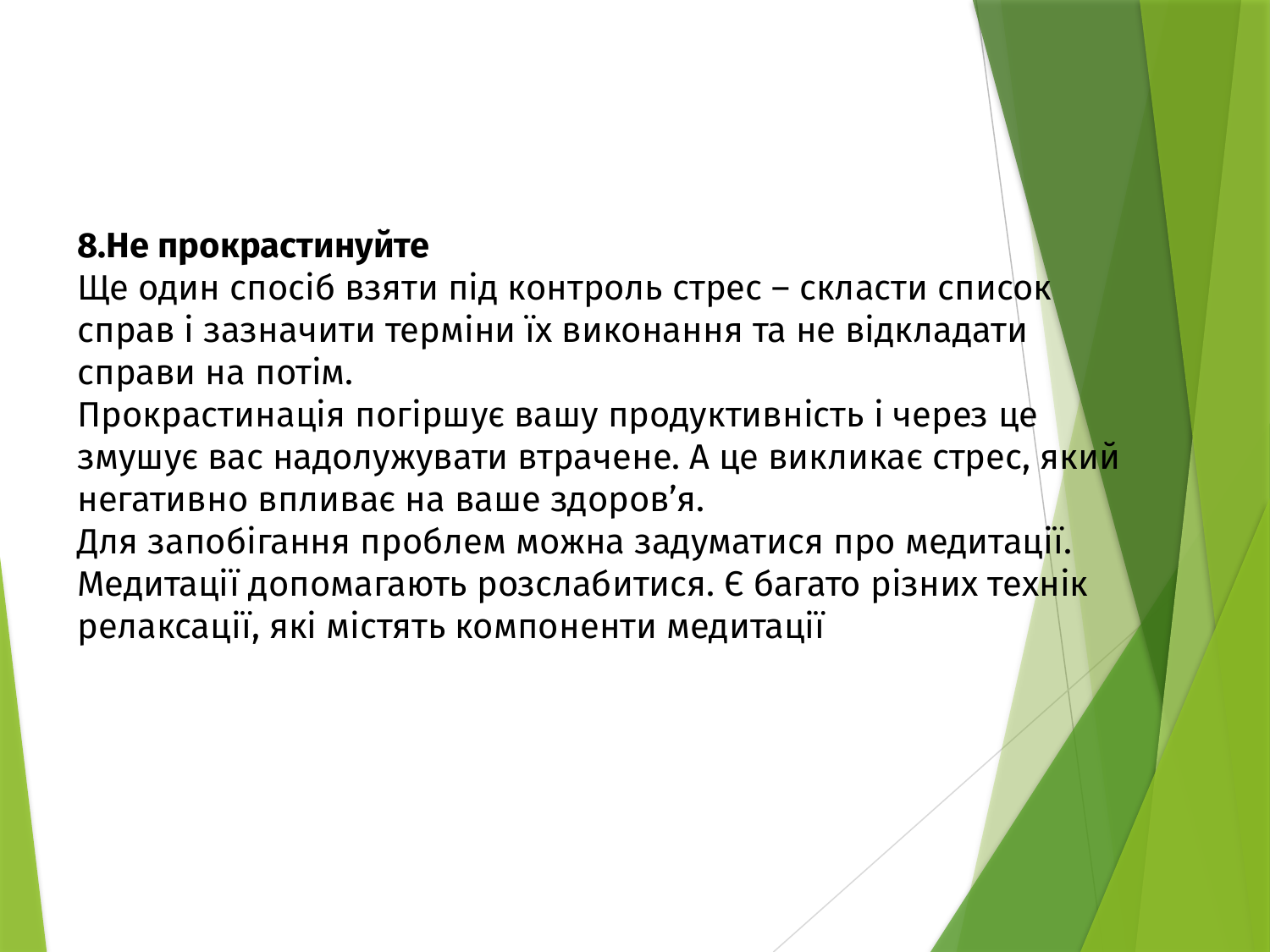

8.Не прокрастинуйте
Ще один спосіб взяти під контроль стрес – скласти список справ і зазначити терміни їх виконання та не відкладати справи на потім.
Прокрастинація погіршує вашу продуктивність і через це змушує вас надолужувати втрачене. А це викликає стрес, який негативно впливає на ваше здоров’я.
Для запобігання проблем можна задуматися про медитації.
Медитації допомагають розслабитися. Є багато різних технік релаксації, які містять компоненти медитації